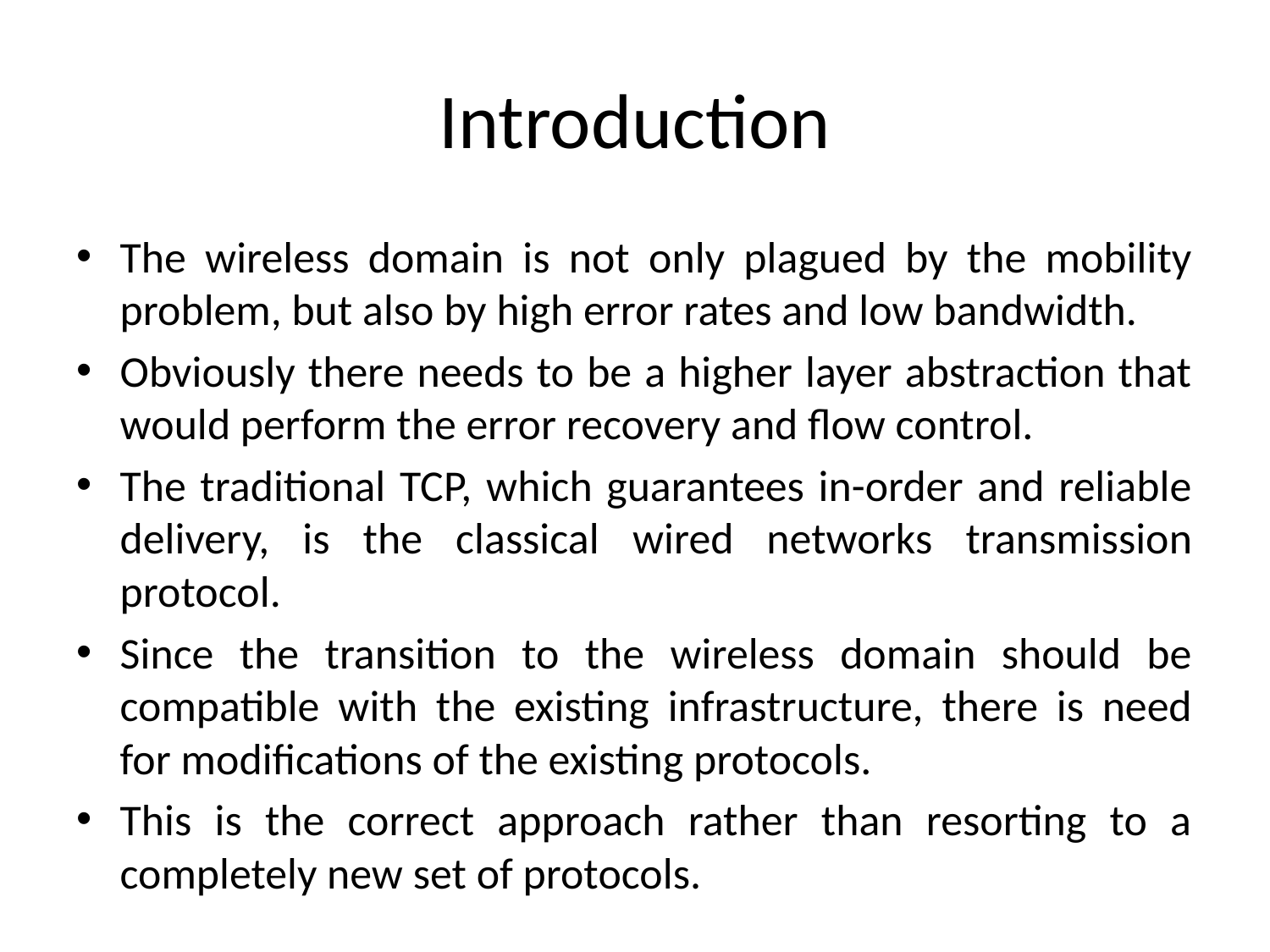

# Introduction
The wireless domain is not only plagued by the mobility problem, but also by high error rates and low bandwidth.
Obviously there needs to be a higher layer abstraction that would perform the error recovery and flow control.
The traditional TCP, which guarantees in-order and reliable delivery, is the classical wired networks transmission protocol.
Since the transition to the wireless domain should be compatible with the existing infrastructure, there is need for modifications of the existing protocols.
This is the correct approach rather than resorting to a completely new set of protocols.